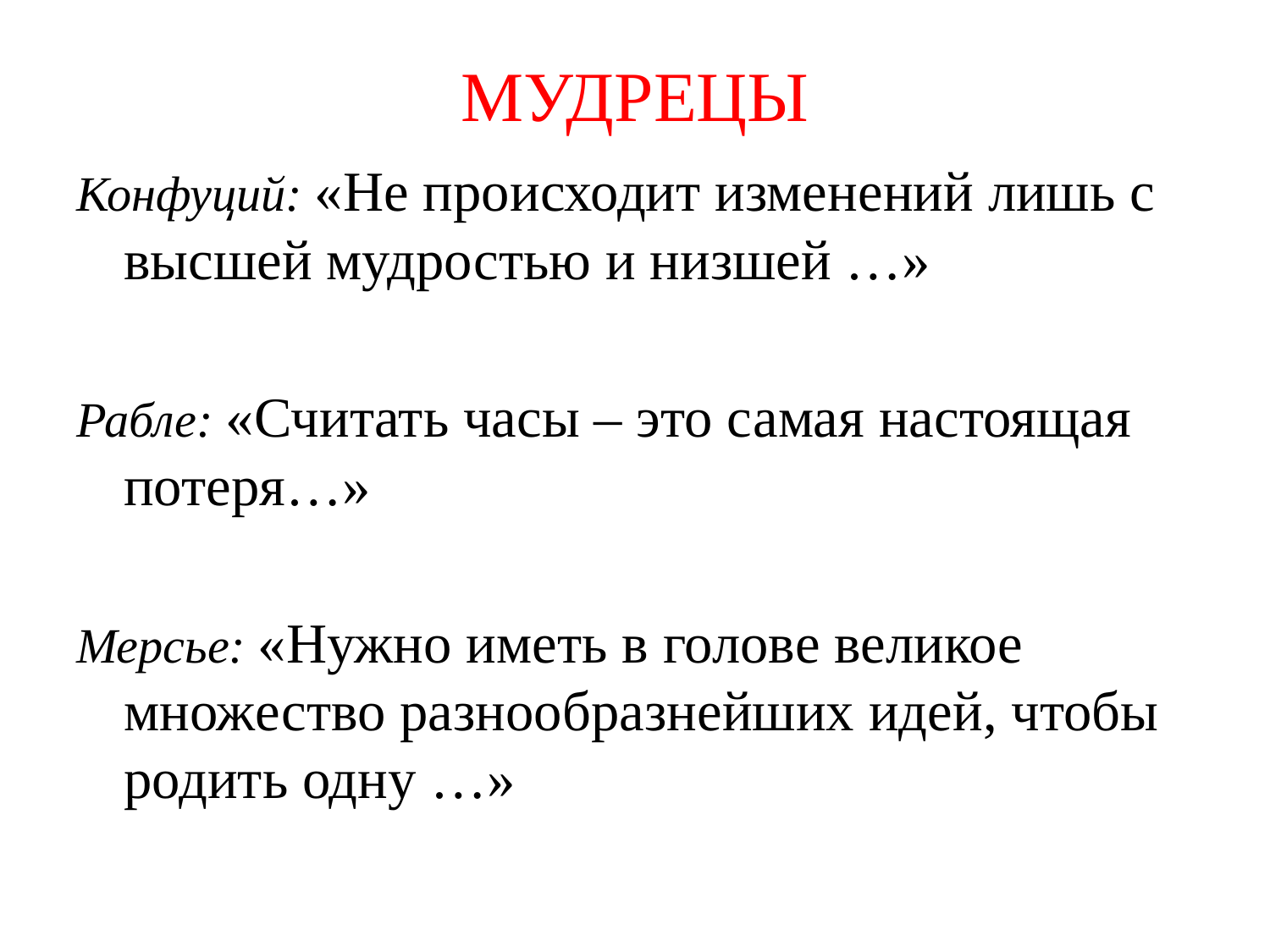

# МУДРЕЦЫ
Конфуций: «Не происходит изменений лишь с высшей мудростью и низшей …»

Рабле: «Считать часы – это самая настоящая потеря…»

Мерсье: «Нужно иметь в голове великое множество разнообразнейших идей, чтобы родить одну …»